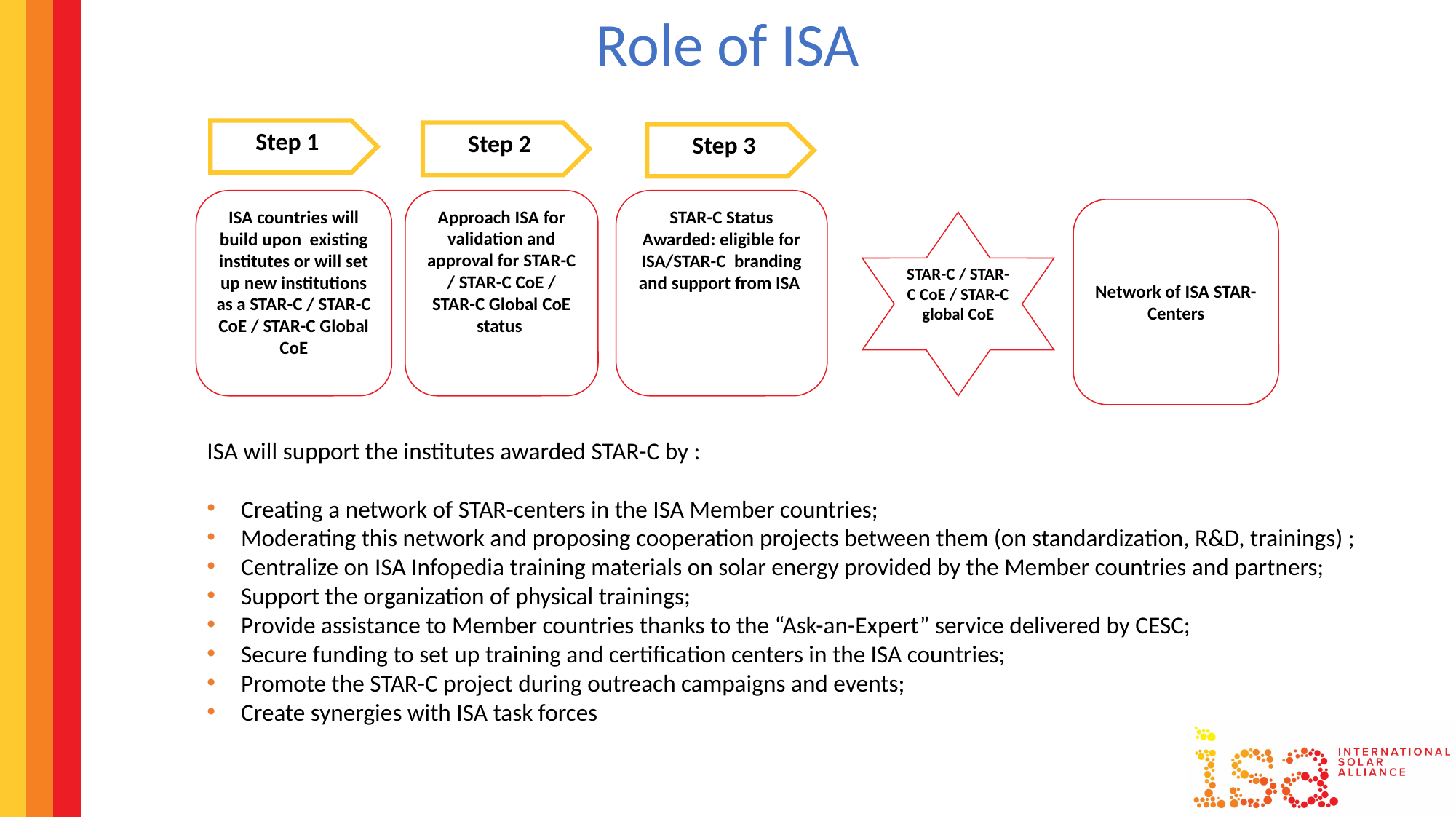

Role of ISA
Step 1
Step 2
Step 3
ISA countries will build upon  existing institutes or will set up new institutions as a STAR-C / STAR-C CoE / STAR-C Global CoE
Approach ISA for validation and approval for STAR-C / STAR-C CoE / STAR-C Global CoE status
STAR-C Status Awarded: eligible for ISA/STAR-C  branding and support from ISA

Network of ISA STAR-Centers
STAR-C / STAR-C CoE / STAR-C global CoE
ISA will support the institutes awarded STAR-C by :

Creating a network of STAR-centers in the ISA Member countries;
Moderating this network and proposing cooperation projects between them (on standardization, R&D, trainings) ;
Centralize on ISA Infopedia training materials on solar energy provided by the Member countries and partners;
Support the organization of physical trainings;
Provide assistance to Member countries thanks to the “Ask-an-Expert” service delivered by CESC;
Secure funding to set up training and certification centers in the ISA countries;
Promote the STAR-C project during outreach campaigns and events;
Create synergies with ISA task forces